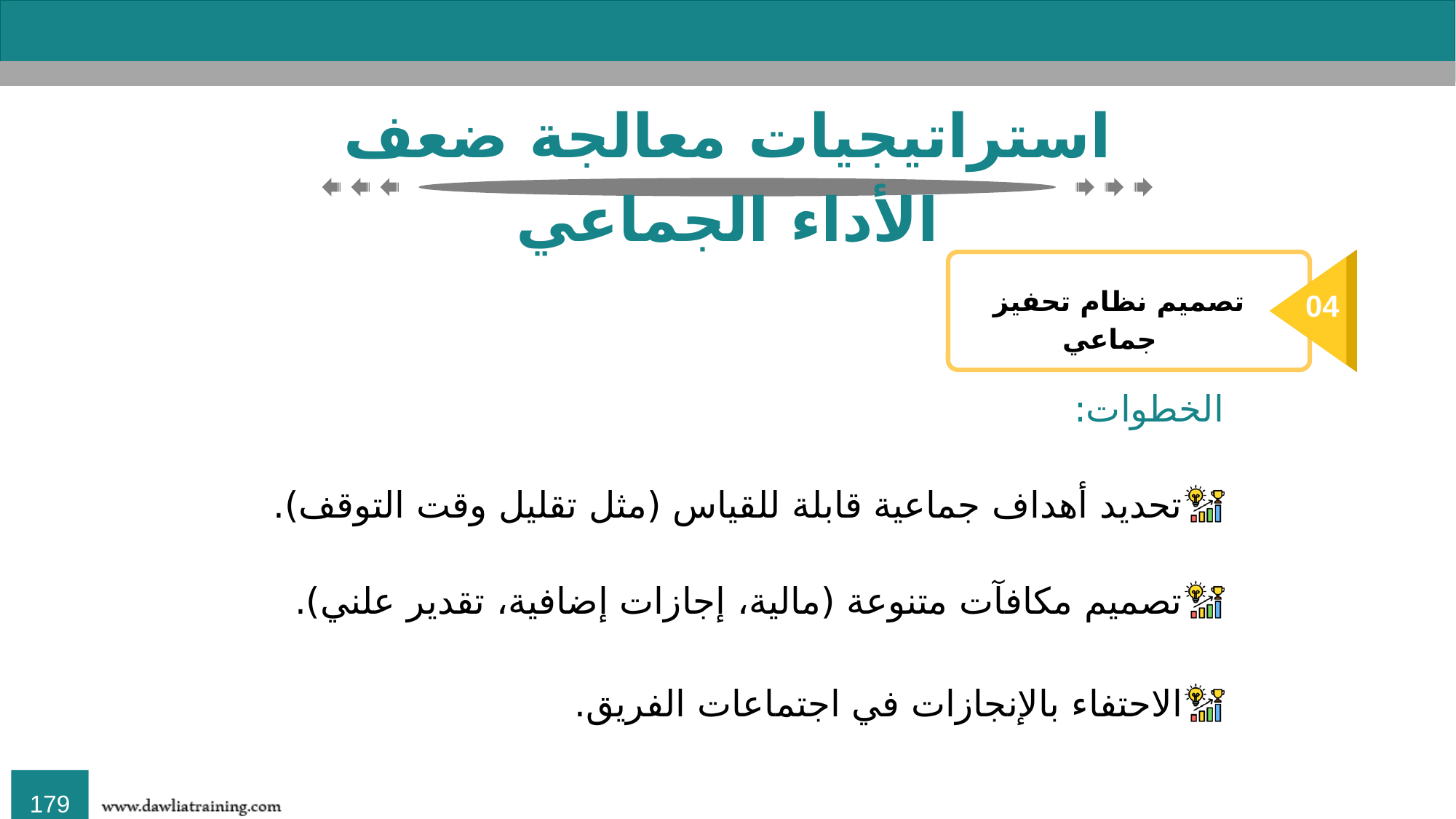

استراتيجيات معالجة ضعف الأداء الجماعي

تصميم نظام تحفيز جماعي
04
الخطوات:
تحديد أهداف جماعية قابلة للقياس (مثل تقليل وقت التوقف).
تصميم مكافآت متنوعة (مالية، إجازات إضافية، تقدير علني).
الاحتفاء بالإنجازات في اجتماعات الفريق.